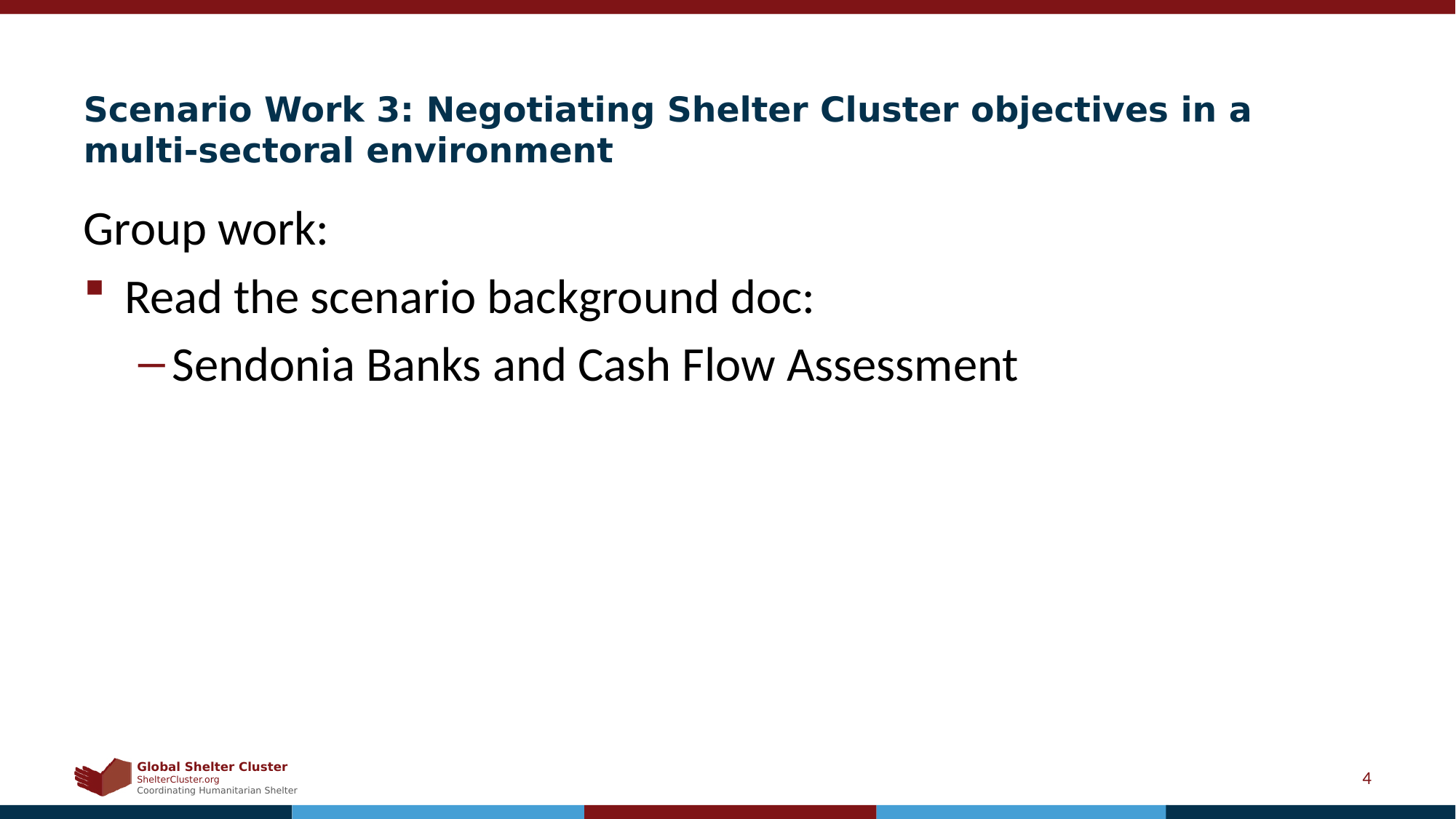

# Scenario Work 3: Negotiating Shelter Cluster objectives in a multi-sectoral environment
Group work:
Read the scenario background doc:
Sendonia Banks and Cash Flow Assessment
4